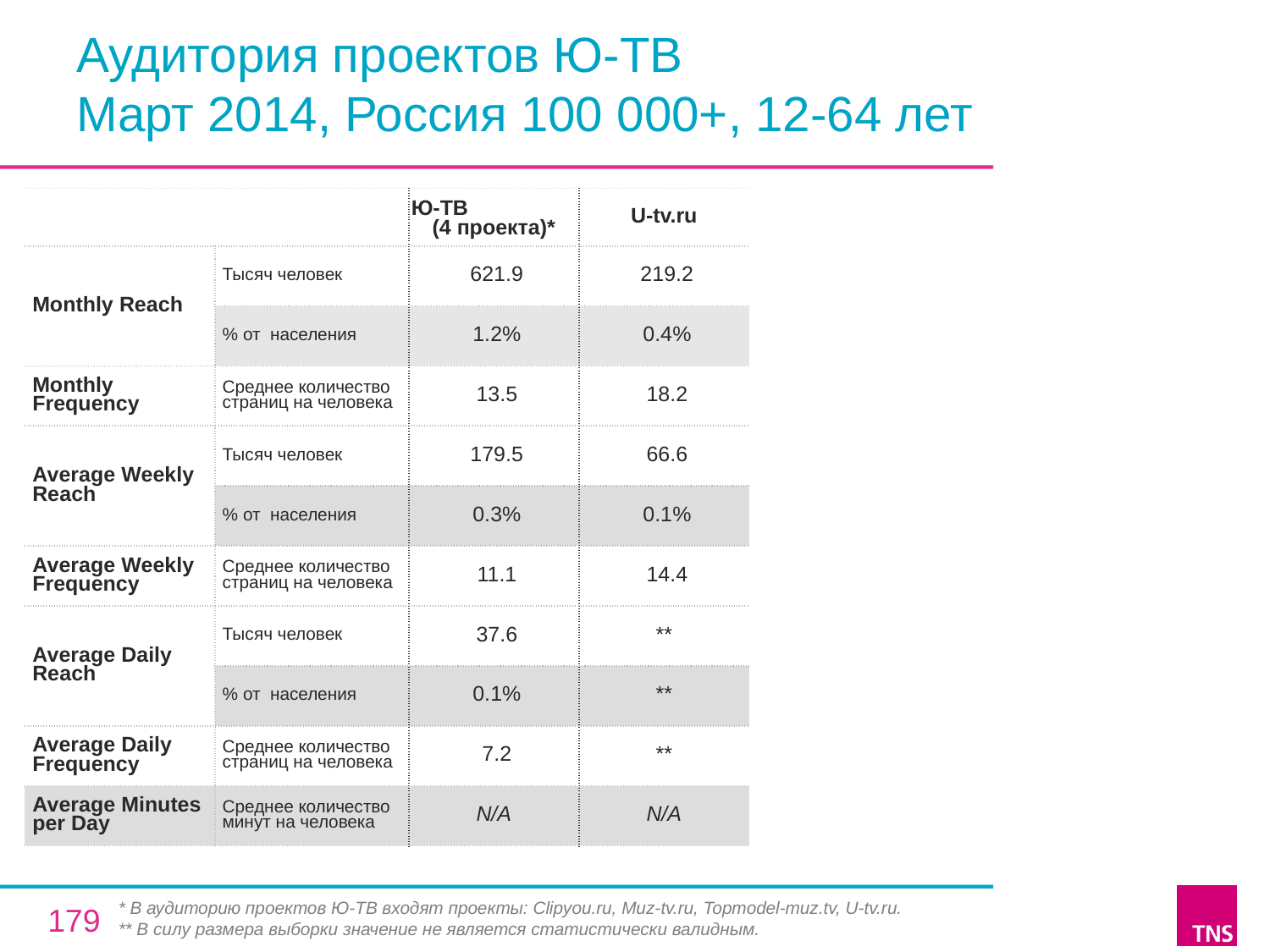

# Аудитория проектов Ю-ТВ Март 2014, Россия 100 000+, 12-64 лет
|  |  | Ю-ТВ (4 проекта)\* | U-tv.ru |
| --- | --- | --- | --- |
| Monthly Reach | Тысяч человек | 621.9 | 219.2 |
|  | % от населения | 1.2% | 0.4% |
| Monthly Frequency | Среднее количество страниц на человека | 13.5 | 18.2 |
| Average Weekly Reach | Тысяч человек | 179.5 | 66.6 |
|  | % от населения | 0.3% | 0.1% |
| Average Weekly Frequency | Среднее количество страниц на человека | 11.1 | 14.4 |
| Average Daily Reach | Тысяч человек | 37.6 | \*\* |
|  | % от населения | 0.1% | \*\* |
| Average Daily Frequency | Среднее количество страниц на человека | 7.2 | \*\* |
| Average Minutes per Day | Среднее количество минут на человека | N/A | N/A |
* В аудиторию проектов Ю-ТВ входят проекты: Clipyou.ru, Muz-tv.ru, Topmodel-muz.tv, U-tv.ru.
** В силу размера выборки значение не является статистически валидным.
179